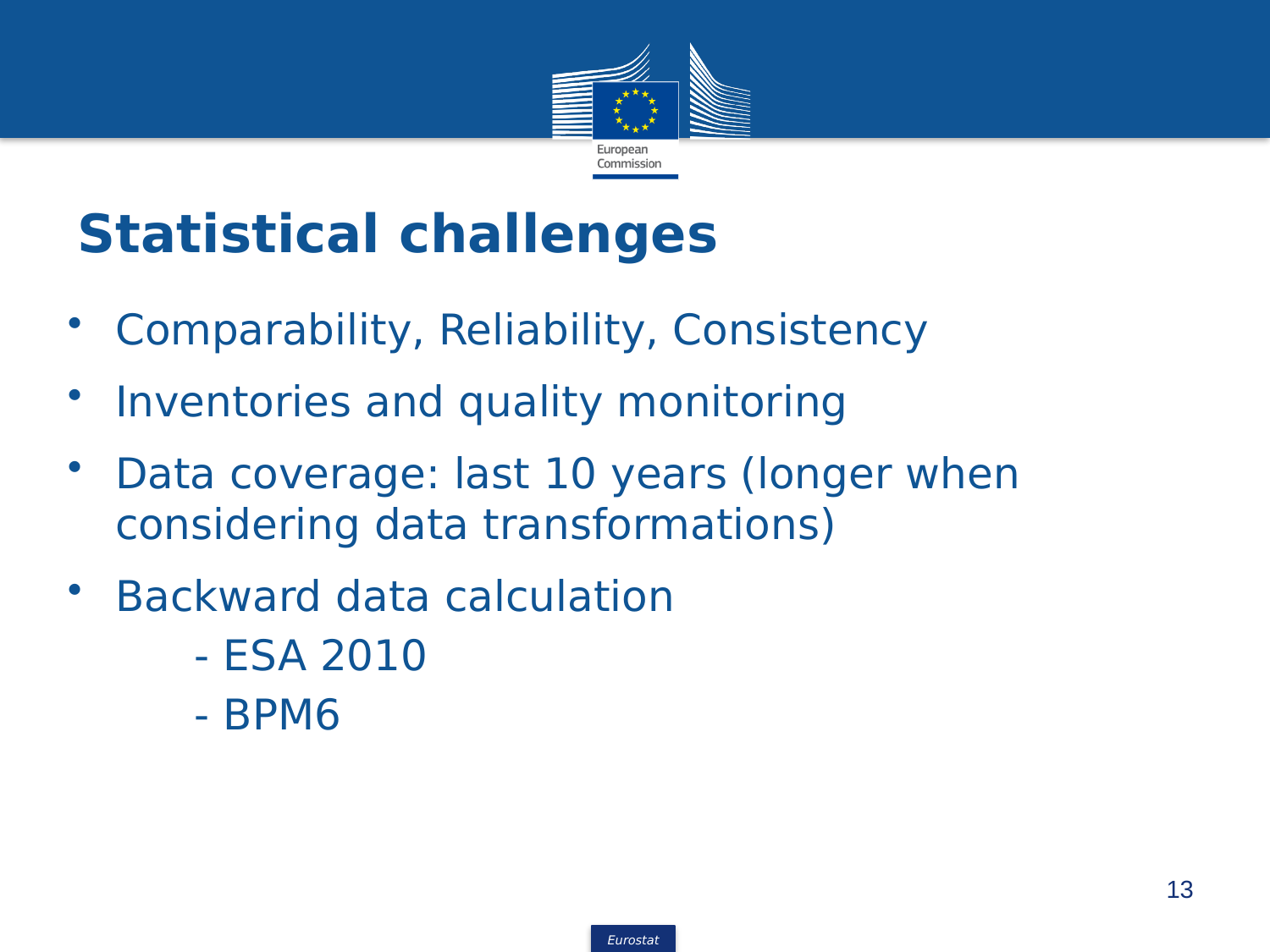

# Statistical challenges
Comparability, Reliability, Consistency
Inventories and quality monitoring
Data coverage: last 10 years (longer when considering data transformations)
Backward data calculation
- ESA 2010
- BPM6

13